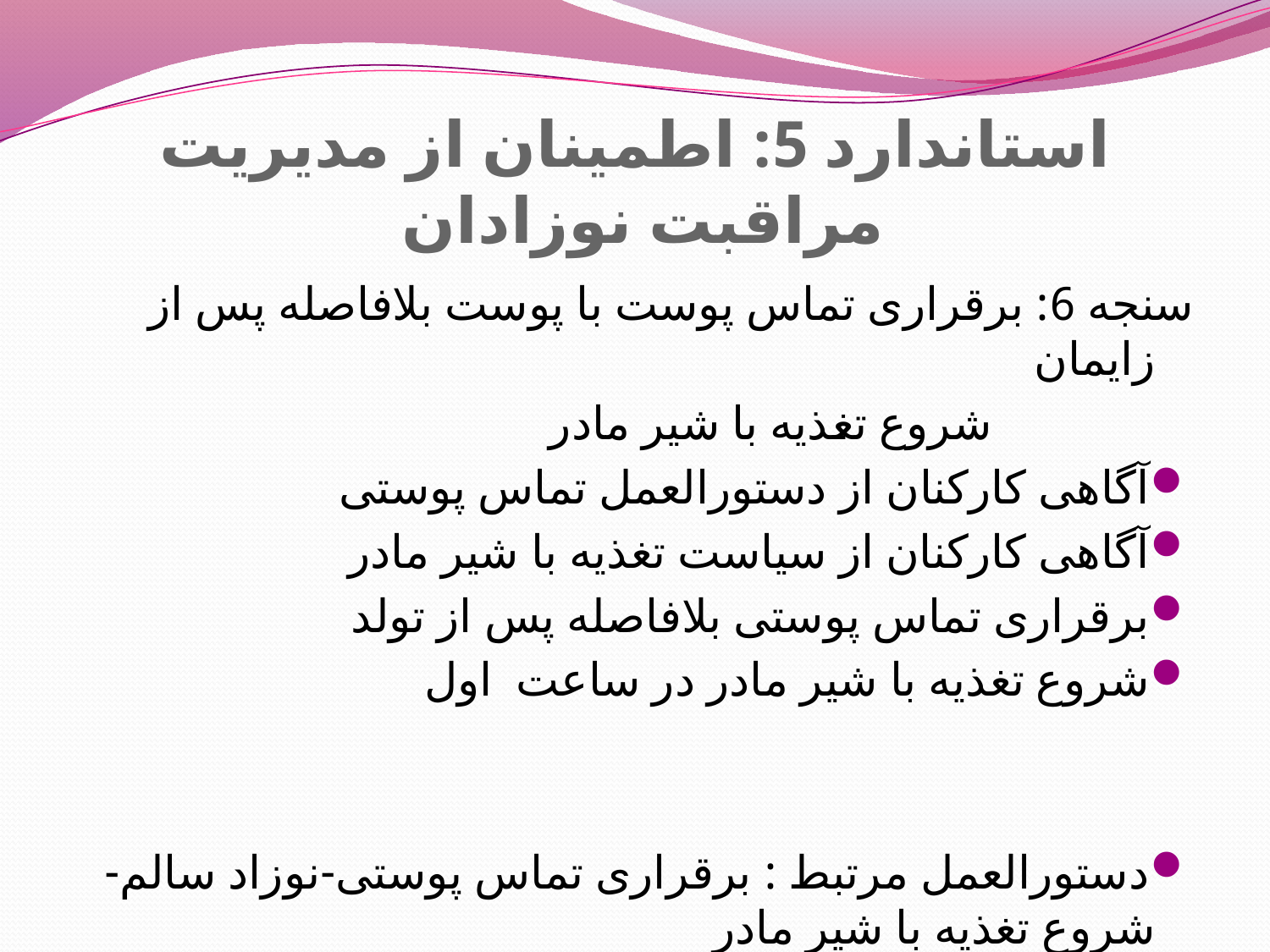

# استاندارد 5: اطمینان از مدیریت مراقبت نوزادان
سنجه 6: برقراری تماس پوست با پوست بلافاصله پس از زایمان
                 شروع تغذیه با شیر مادر
آگاهی کارکنان از دستورالعمل تماس پوستی
آگاهی کارکنان از سیاست تغذیه با شیر مادر
برقراری تماس پوستی بلافاصله پس از تولد
شروع تغذیه با شیر مادر در ساعت  اول

دستورالعمل مرتبط : برقراری تماس پوستی-نوزاد سالم-شروع تغذیه با شیر مادر